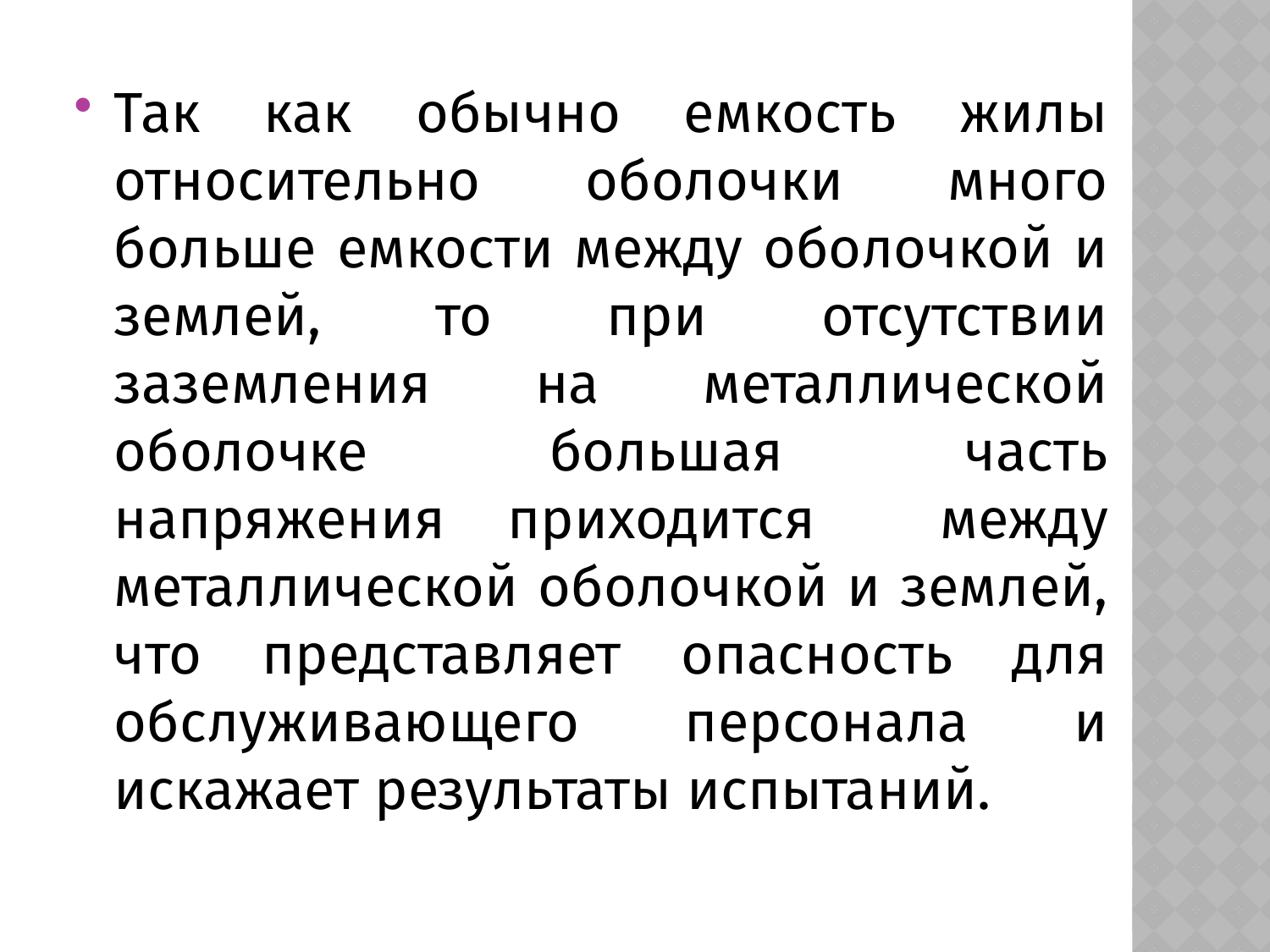

#
Так как обычно емкость жилы относительно оболочки много больше емкости между оболочкой и землей, то при отсутствии заземления на металлической оболочке большая часть напряжения приходится  между металлической оболочкой и землей, что представляет опасность для обслуживающего персонала и искажает результаты испытаний.